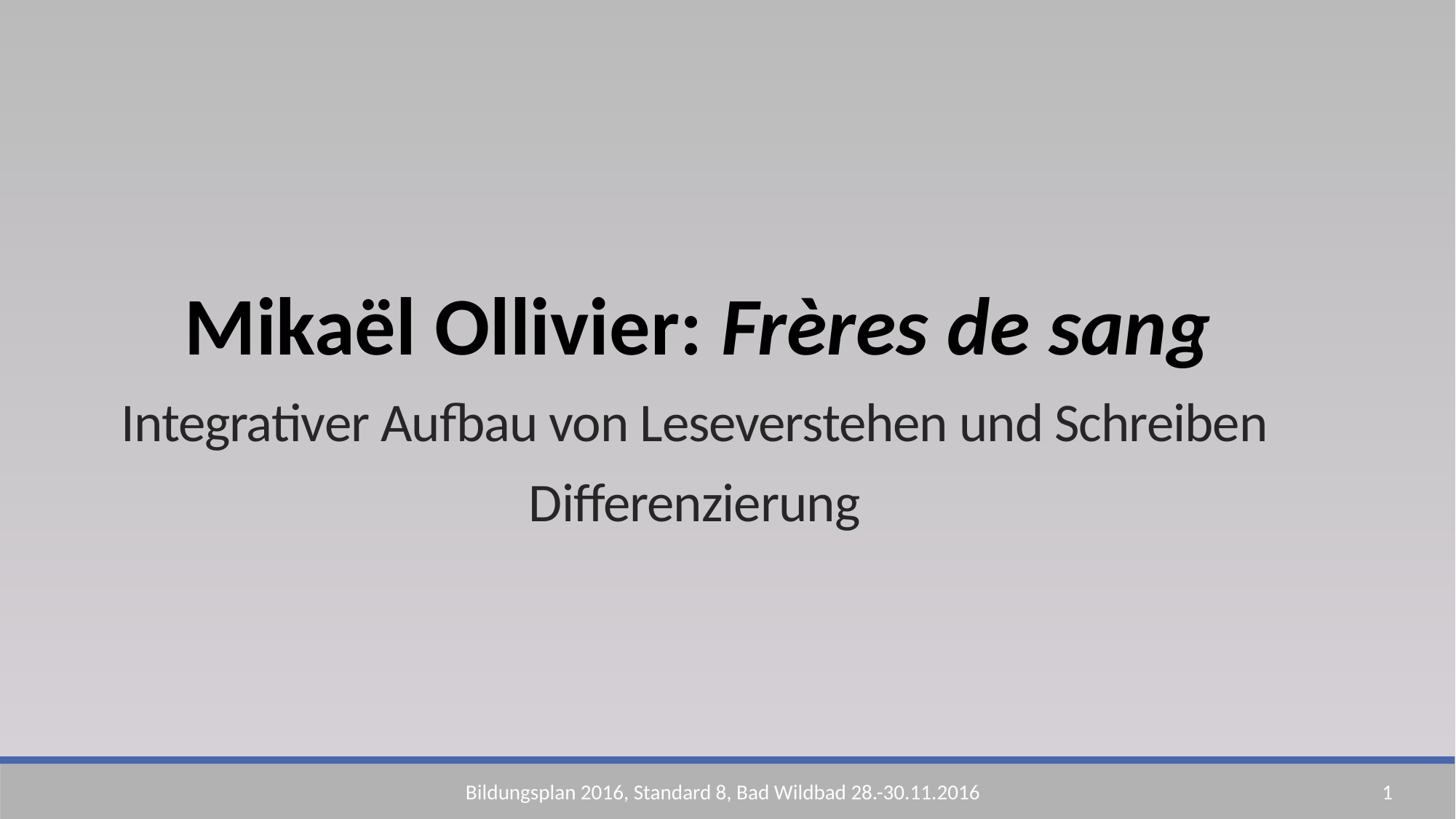

Mikaël Ollivier: Frères de sang
Integrativer Aufbau von Leseverstehen und Schreiben
Differenzierung